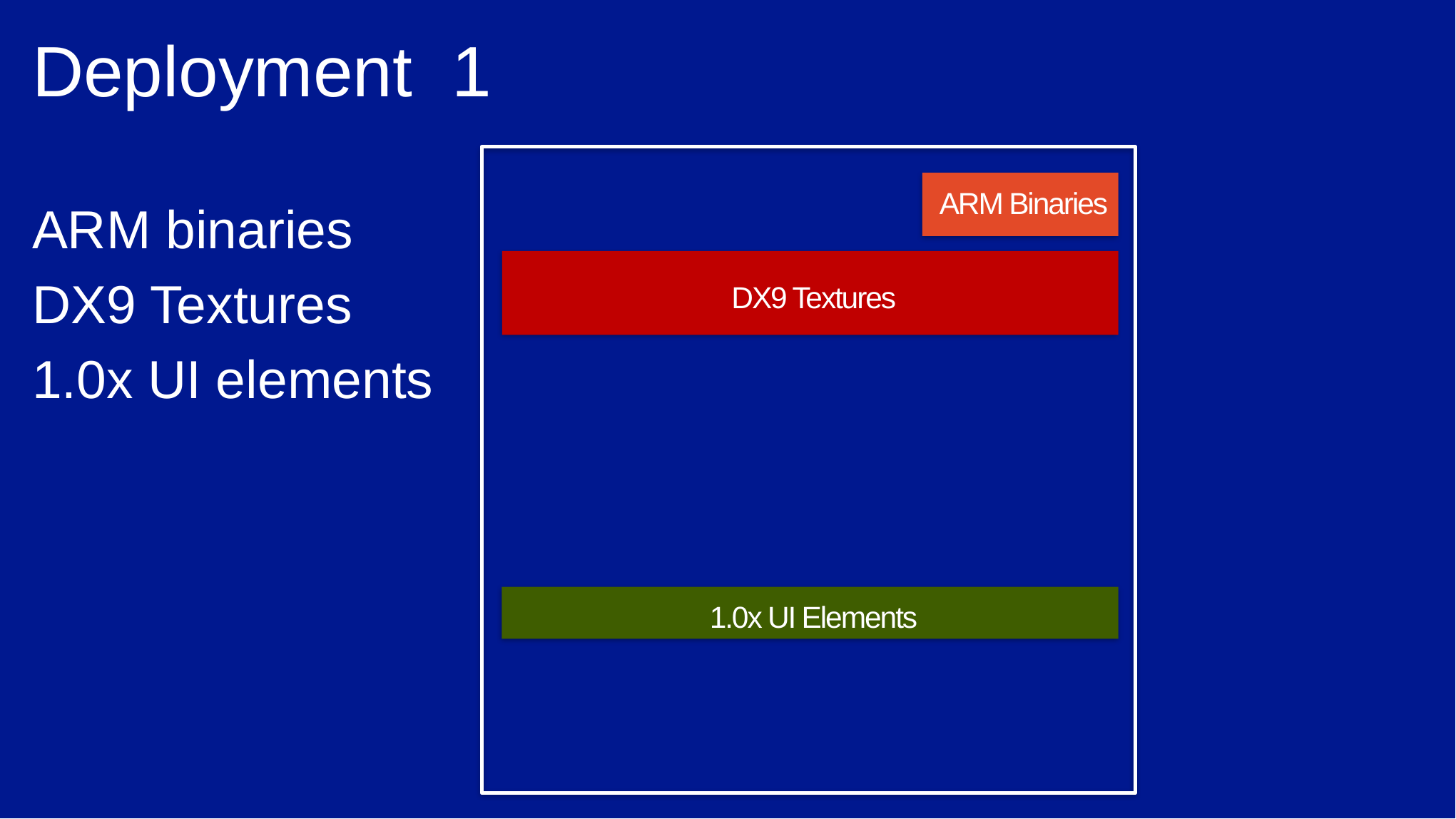

# Deployment  1

ARM Binaries
ARM binaries
DX9 Textures
1.0x UI elements
DX9 Textures
1.0x UI Elements